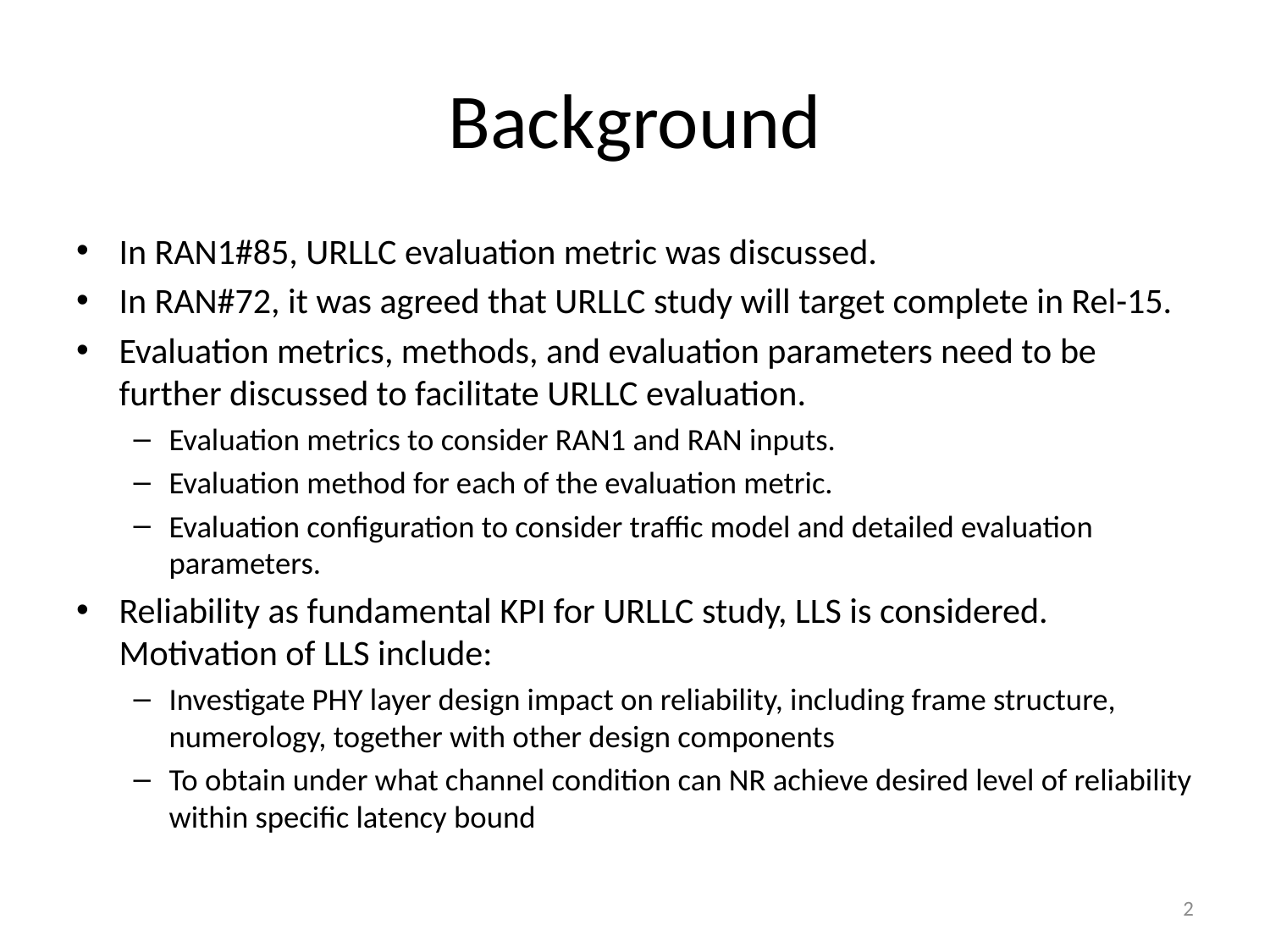

# Background
In RAN1#85, URLLC evaluation metric was discussed.
In RAN#72, it was agreed that URLLC study will target complete in Rel-15.
Evaluation metrics, methods, and evaluation parameters need to be further discussed to facilitate URLLC evaluation.
Evaluation metrics to consider RAN1 and RAN inputs.
Evaluation method for each of the evaluation metric.
Evaluation configuration to consider traffic model and detailed evaluation parameters.
Reliability as fundamental KPI for URLLC study, LLS is considered. Motivation of LLS include:
Investigate PHY layer design impact on reliability, including frame structure, numerology, together with other design components
To obtain under what channel condition can NR achieve desired level of reliability within specific latency bound
2